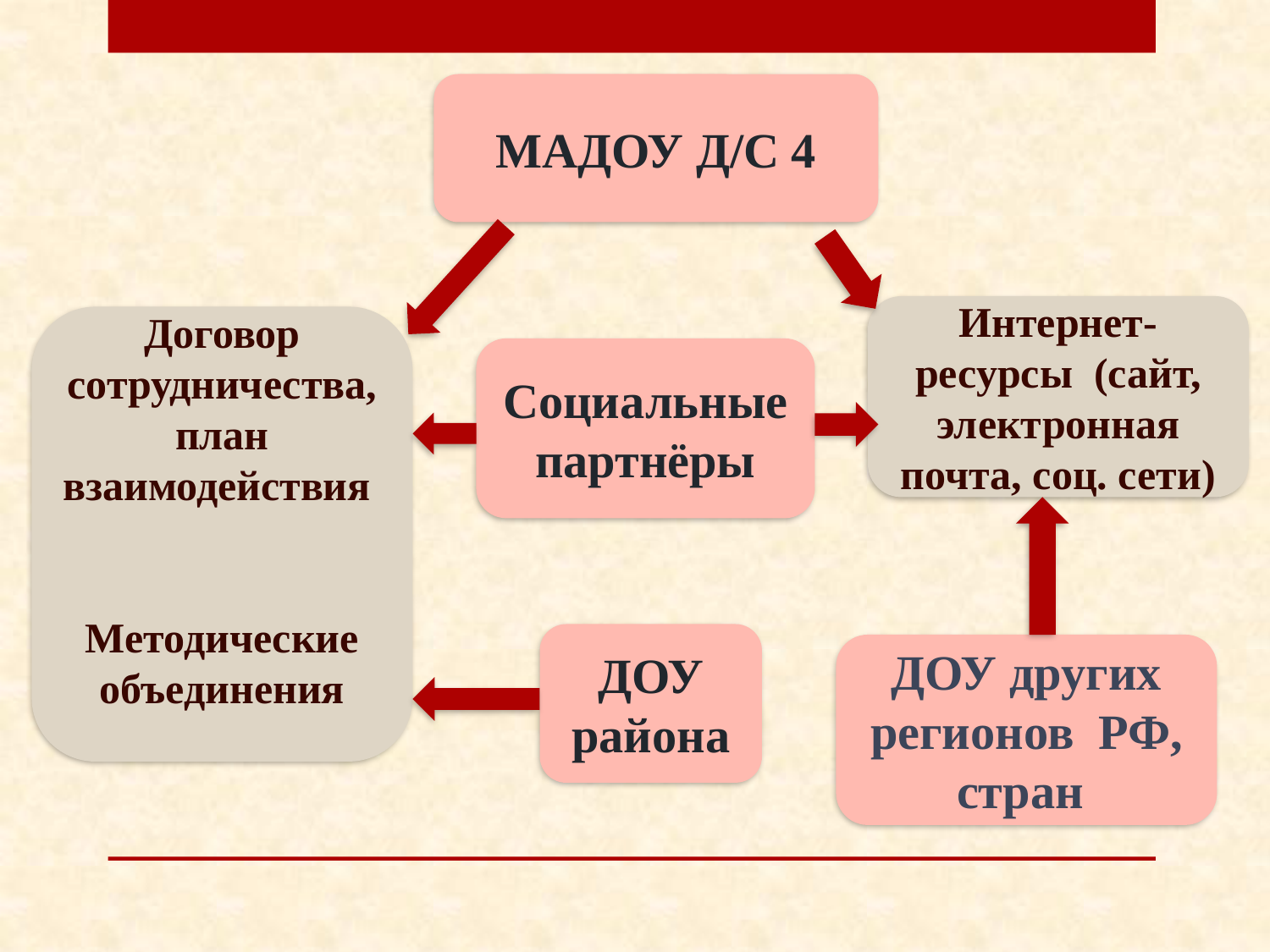

МАДОУ Д/С 4

Интернет-ресурсы  (сайт, электронная почта, соц. сети)
Договор сотрудничества, план взаимодействия

Методические объединения

Социальные партнёры

ДОУ района
ДОУ других регионов  РФ, стран